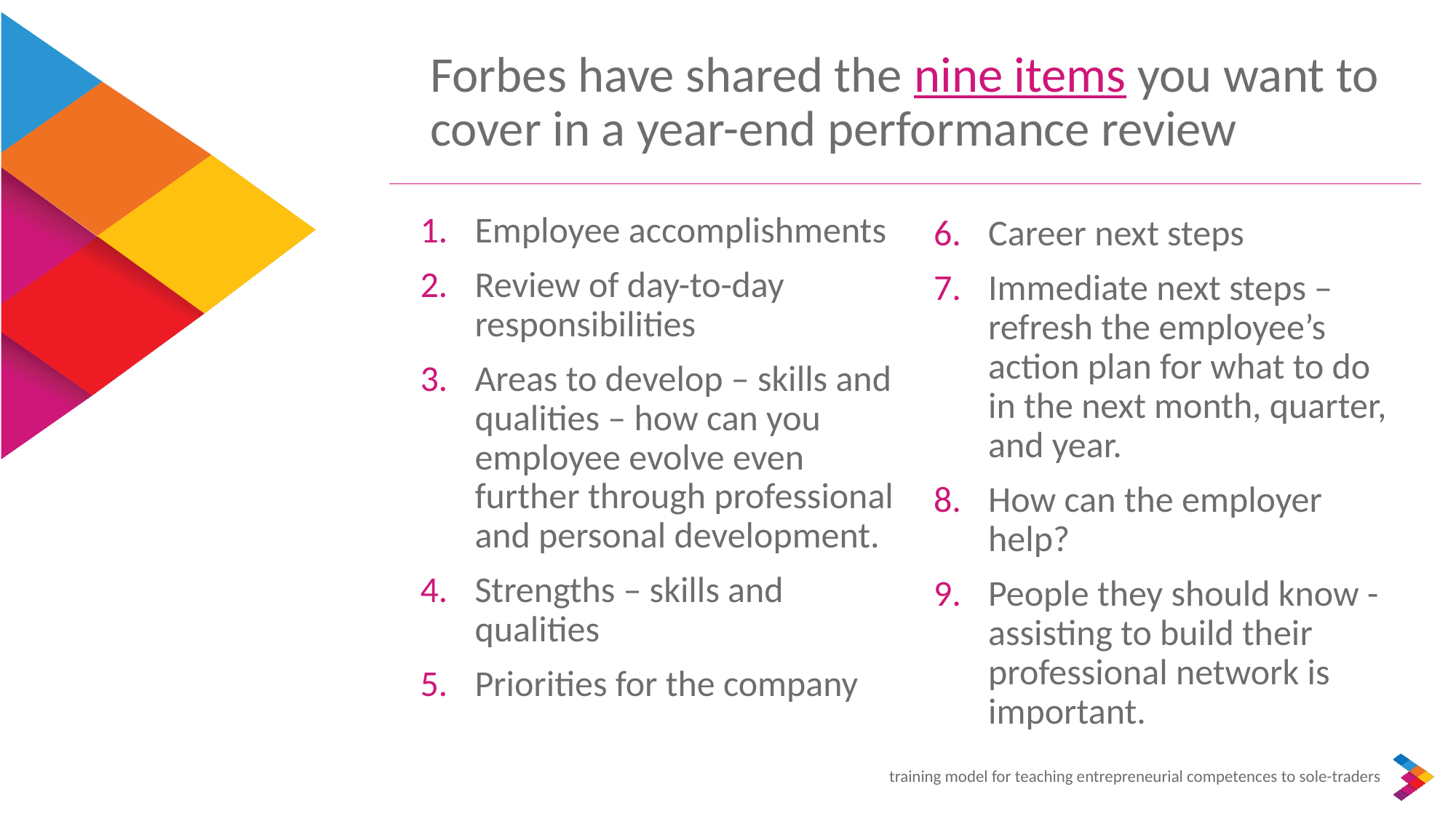

Forbes have shared the nine items you want to cover in a year-end performance review
Employee accomplishments
Review of day-to-day responsibilities
Areas to develop – skills and qualities – how can you employee evolve even further through professional and personal development.
Strengths – skills and qualities
Priorities for the company

Career next steps
Immediate next steps – refresh the employee’s action plan for what to do in the next month, quarter, and year.
How can the employer help?
People they should know - assisting to build their professional network is important.